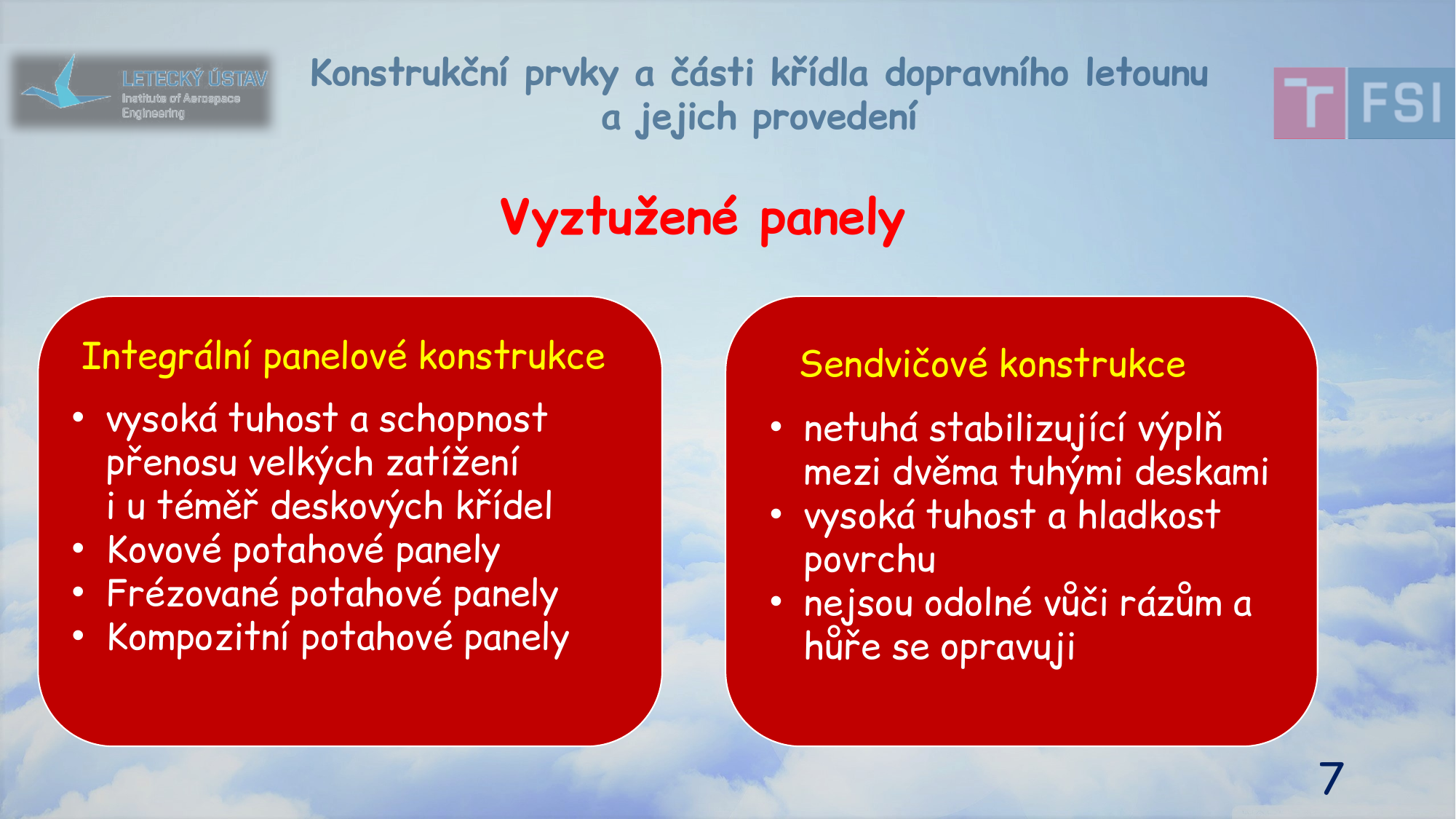

Vyztužené panely

Integrální panelové konstrukce
vysoká tuhost a schopnost přenosu velkých zatížení
i u téměř deskových křídel
Kovové potahové panely
Frézované potahové panely
Kompozitní potahové panely

Sendvičové konstrukce
netuhá stabilizující výplň mezi dvěma tuhými deskami
vysoká tuhost a hladkost povrchu
nejsou odolné vůči rázům a hůře se opravuji
7